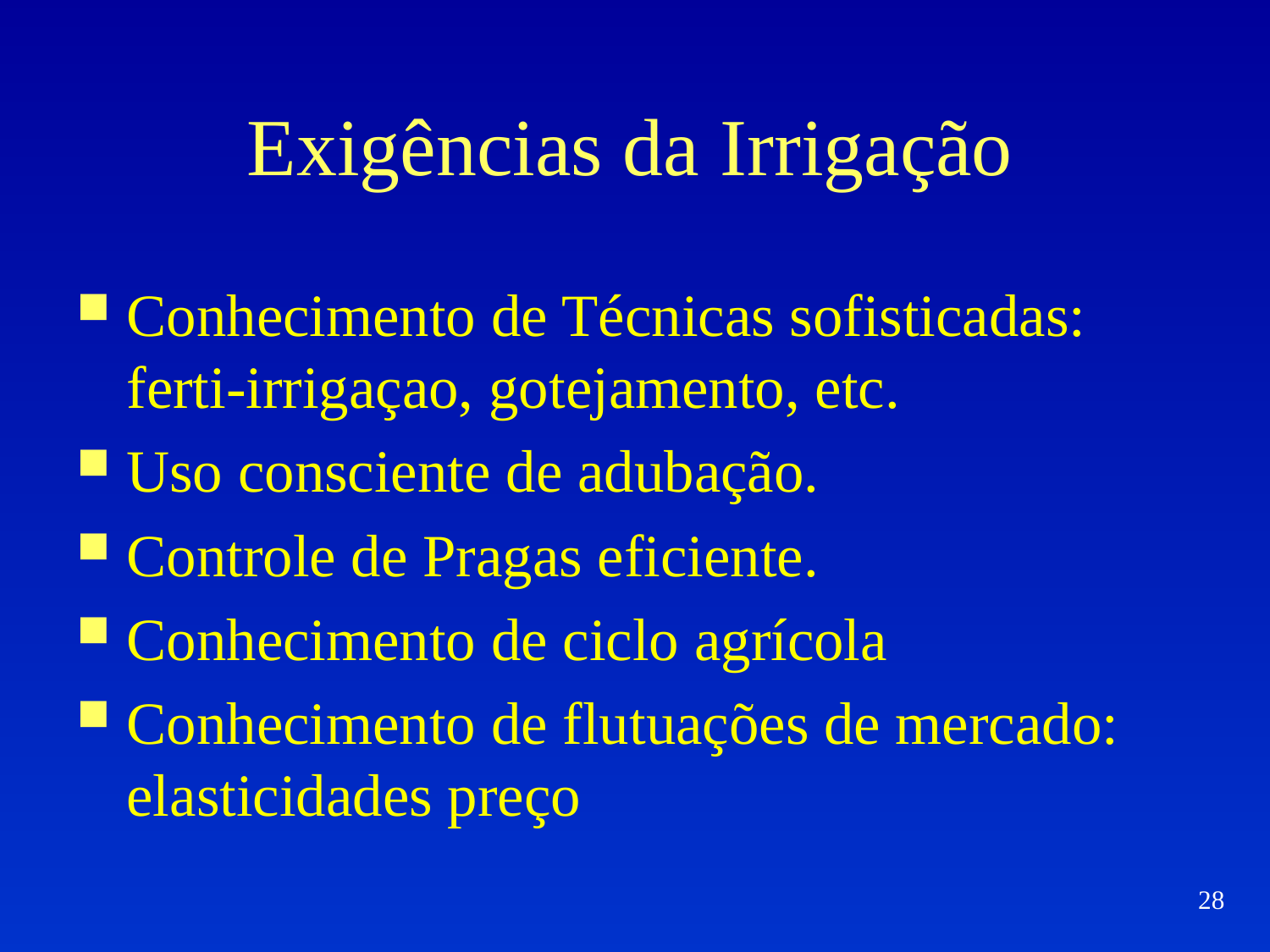

# Exigências da Irrigação
Conhecimento de Técnicas sofisticadas: ferti-irrigaçao, gotejamento, etc.
Uso consciente de adubação.
Controle de Pragas eficiente.
Conhecimento de ciclo agrícola
Conhecimento de flutuações de mercado: elasticidades preço

28